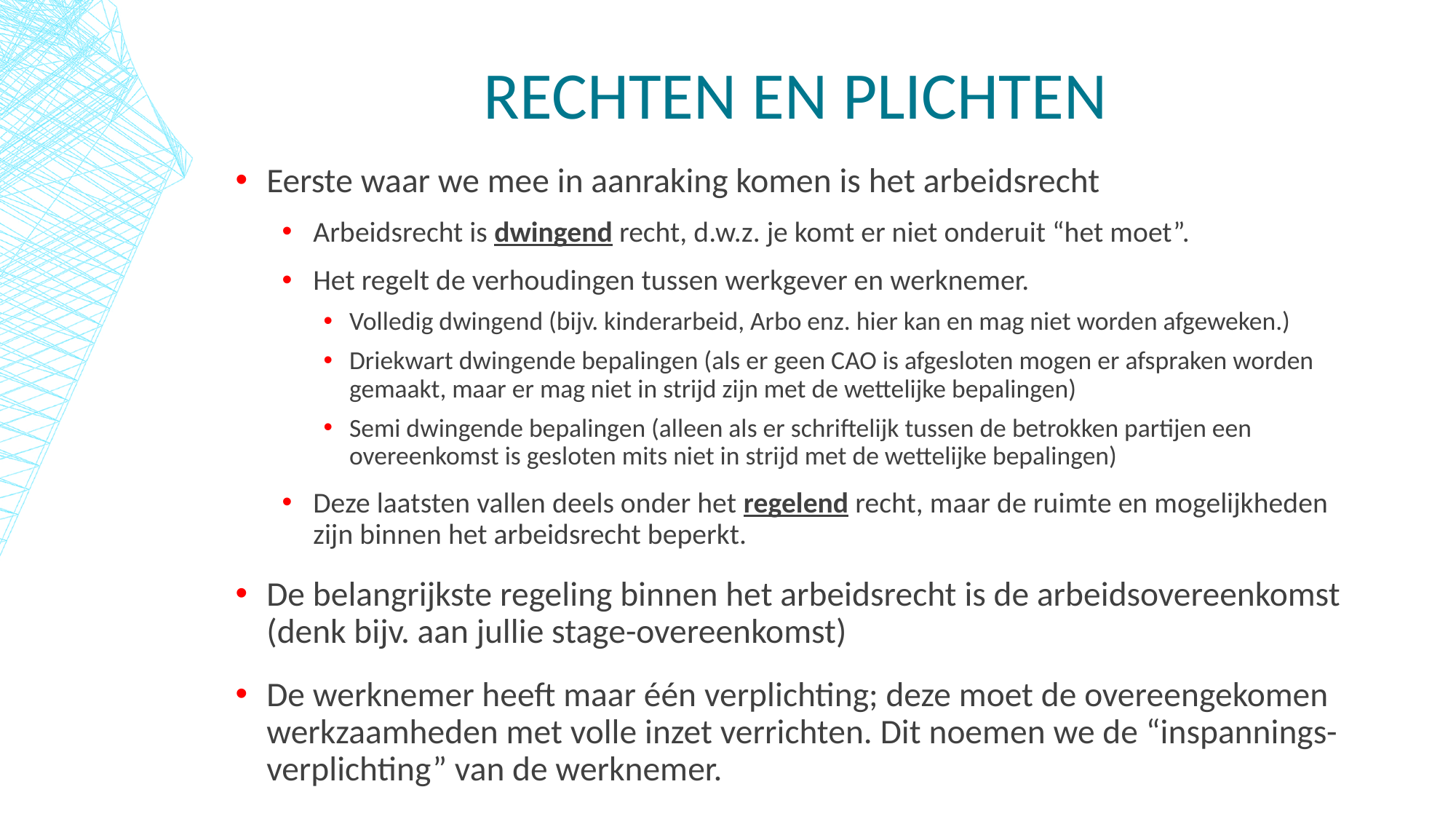

# Rechten en plichten
Eerste waar we mee in aanraking komen is het arbeidsrecht
Arbeidsrecht is dwingend recht, d.w.z. je komt er niet onderuit “het moet”.
Het regelt de verhoudingen tussen werkgever en werknemer.
Volledig dwingend (bijv. kinderarbeid, Arbo enz. hier kan en mag niet worden afgeweken.)
Driekwart dwingende bepalingen (als er geen CAO is afgesloten mogen er afspraken worden gemaakt, maar er mag niet in strijd zijn met de wettelijke bepalingen)
Semi dwingende bepalingen (alleen als er schriftelijk tussen de betrokken partijen een overeenkomst is gesloten mits niet in strijd met de wettelijke bepalingen)
Deze laatsten vallen deels onder het regelend recht, maar de ruimte en mogelijkheden zijn binnen het arbeidsrecht beperkt.
De belangrijkste regeling binnen het arbeidsrecht is de arbeidsovereenkomst (denk bijv. aan jullie stage-overeenkomst)
De werknemer heeft maar één verplichting; deze moet de overeengekomen werkzaamheden met volle inzet verrichten. Dit noemen we de “inspannings- verplichting” van de werknemer.